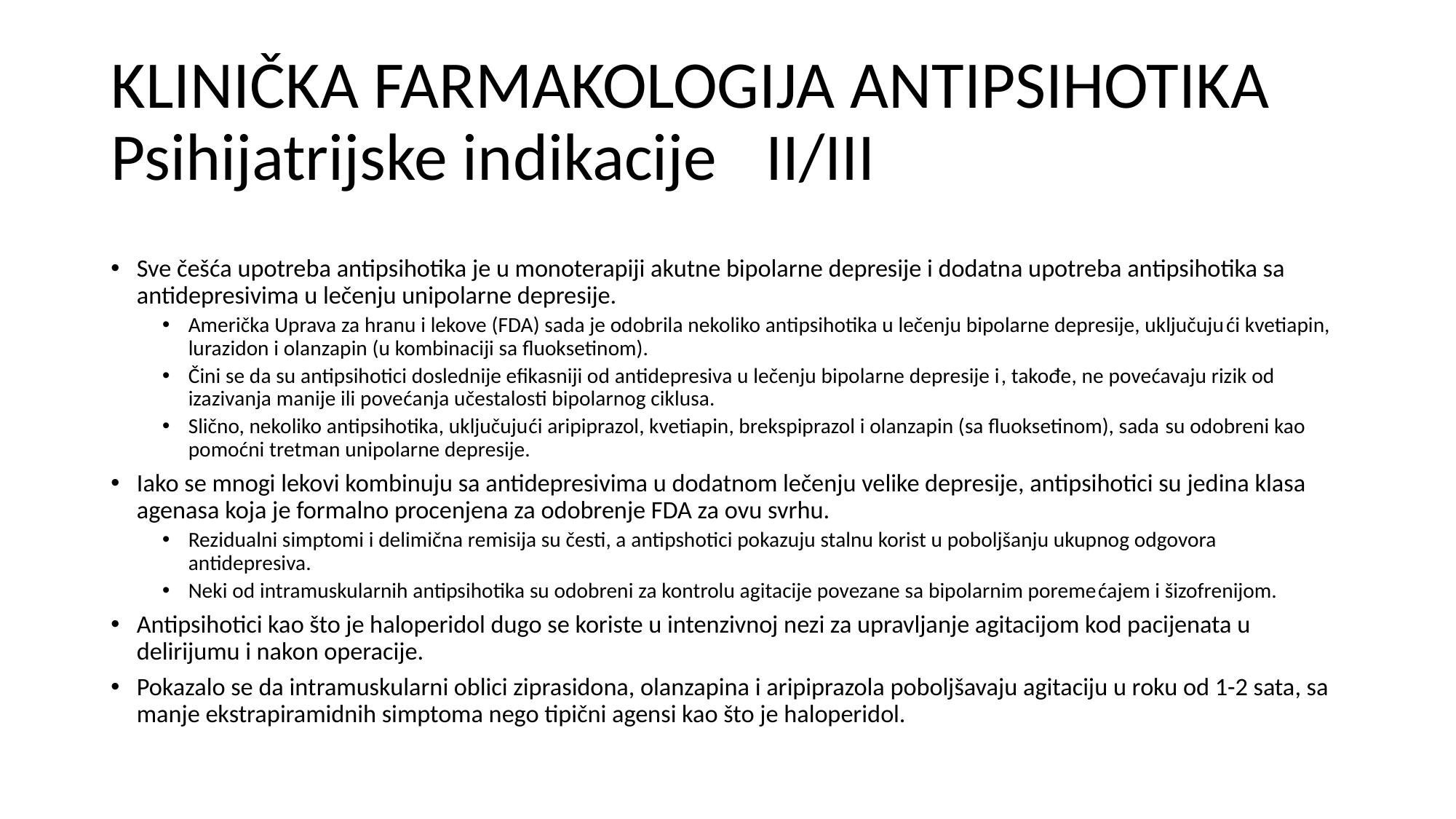

# KLINIČKA FARMAKOLOGIJA ANTIPSIHOTIKA Psihijatrijske indikacije	II/III
Sve češća upotreba antipsihotika je u monoterapiji akutne bipolarne depresije i dodatna upotreba antipsihotika sa antidepresivima u lečenju unipolarne depresije.
Američka Uprava za hranu i lekove (FDA) sada je odobrila nekoliko antipsihotika u lečenju bipolarne depresije, uključujući kvetiapin, lurazidon i olanzapin (u kombinaciji sa fluoksetinom).
Čini se da su antipsihotici doslednije efikasniji od antidepresiva u lečenju bipolarne depresije i, takođe, ne povećavaju rizik od izazivanja manije ili povećanja učestalosti bipolarnog ciklusa.
Slično, nekoliko antipsihotika, uključujući aripiprazol, kvetiapin, brekspiprazol i olanzapin (sa fluoksetinom), sada su odobreni kao pomoćni tretman unipolarne depresije.
Iako se mnogi lekovi kombinuju sa antidepresivima u dodatnom lečenju velike depresije, antipsihotici su jedina klasa agenasa koja je formalno procenjena za odobrenje FDA za ovu svrhu.
Rezidualni simptomi i delimična remisija su česti, a antipshotici pokazuju stalnu korist u poboljšanju ukupnog odgovora antidepresiva.
Neki od intramuskularnih antipsihotika su odobreni za kontrolu agitacije povezane sa bipolarnim poremećajem i šizofrenijom.
Antipsihotici kao što je haloperidol dugo se koriste u intenzivnoj nezi za upravljanje agitacijom kod pacijenata u delirijumu i nakon operacije.
Pokazalo se da intramuskularni oblici ziprasidona, olanzapina i aripiprazola poboljšavaju agitaciju u roku od 1-2 sata, sa manje ekstrapiramidnih simptoma nego tipični agensi kao što je haloperidol.